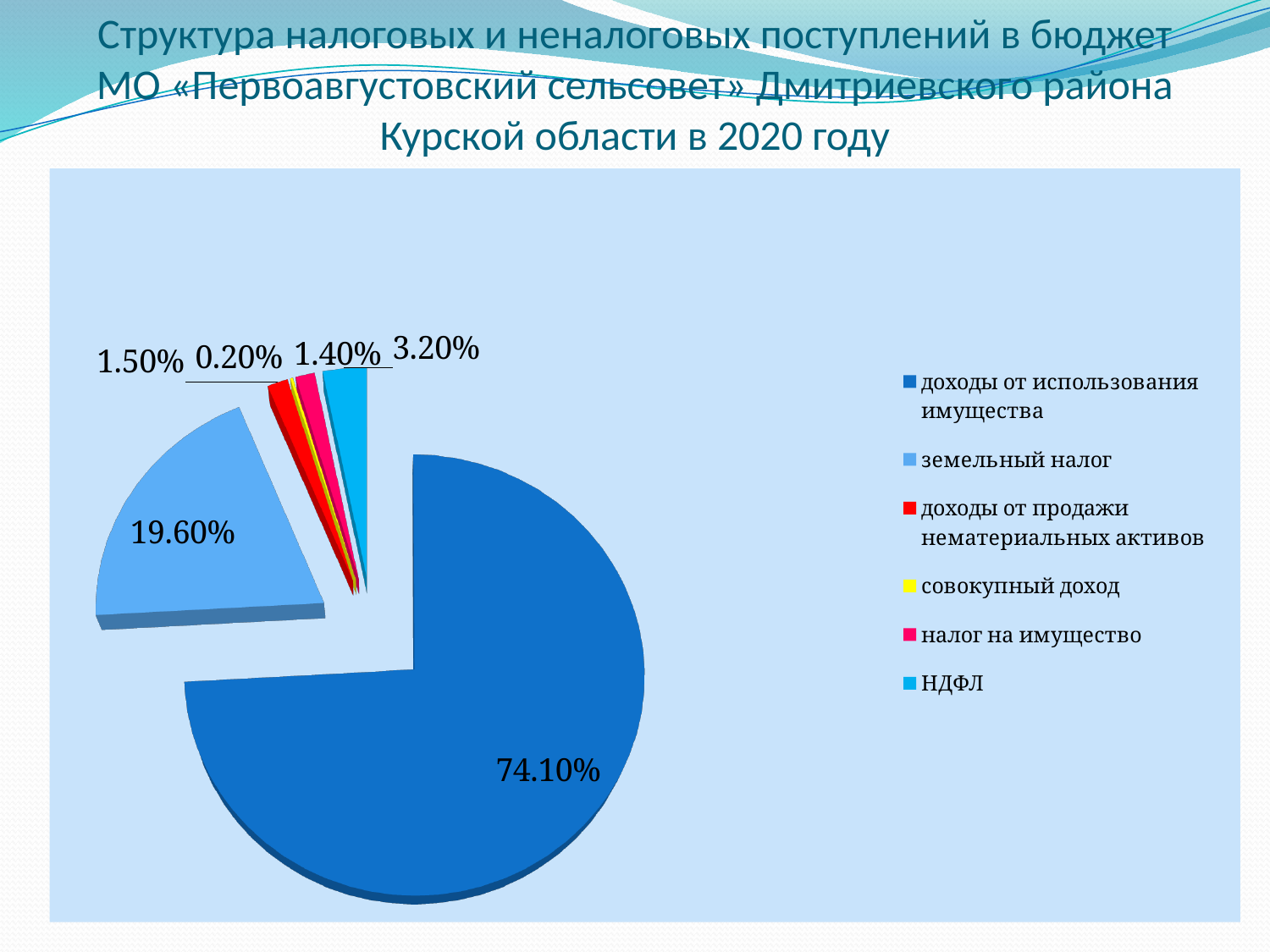

# Структура налоговых и неналоговых поступлений в бюджет МО «Первоавгустовский сельсовет» Дмитриевского района Курской области в 2020 году

[unsupported chart]